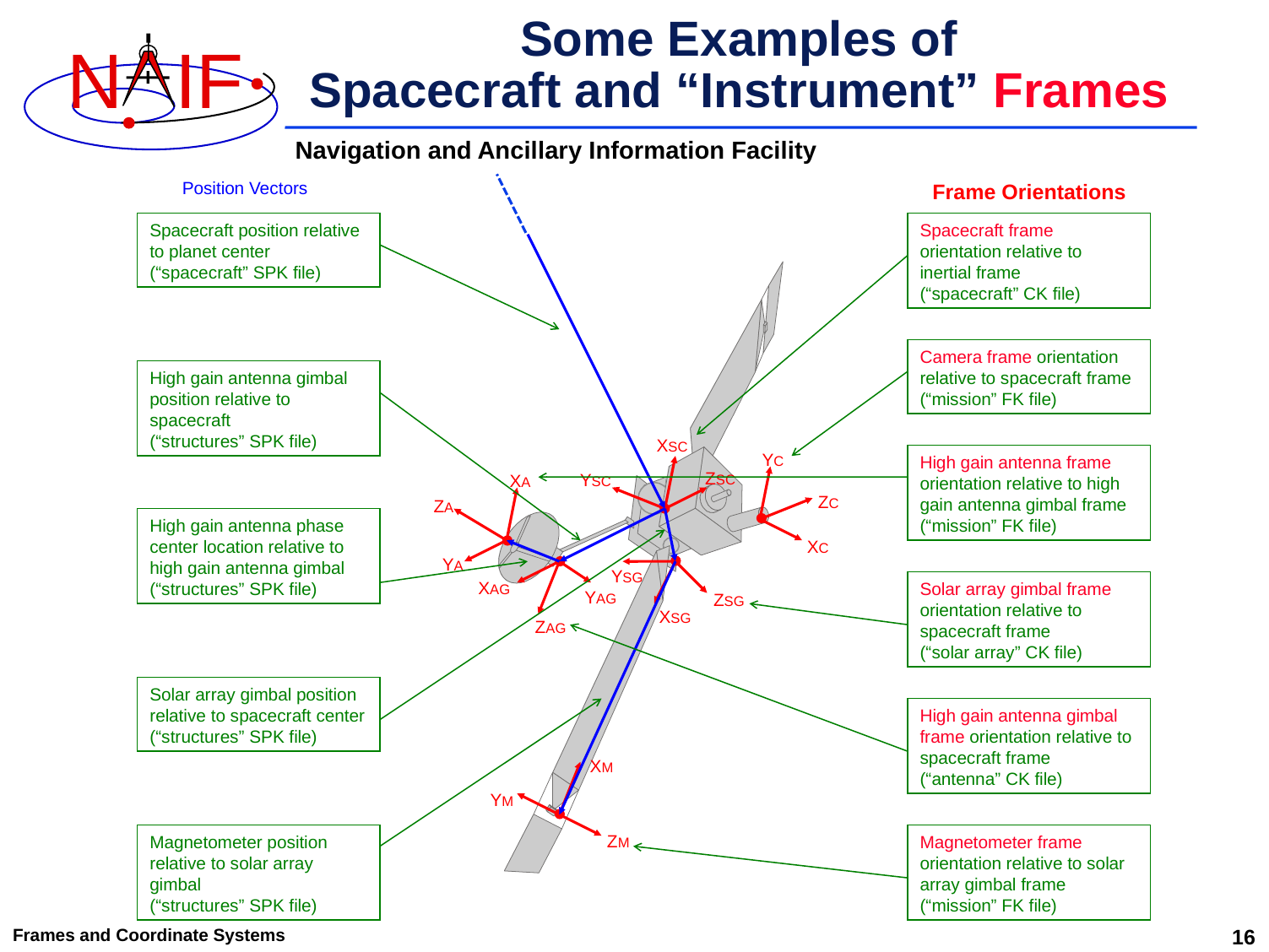

# Some Examples of Spacecraft and “Instrument” Frames
Position Vectors
Frame Orientations

Spacecraft position relative to planet center
(“spacecraft” SPK file)
Spacecraft frame orientation relative to inertial frame
(“spacecraft” CK file)
Camera frame orientation relative to spacecraft frame
(“mission” FK file)
High gain antenna gimbal position relative to spacecraft
(“structures” SPK file)
High gain antenna frame orientation relative to high gain antenna gimbal frame
(“mission” FK file)
High gain antenna phase center location relative to high gain antenna gimbal
(“structures” SPK file)
Solar array gimbal frame orientation relative to spacecraft frame
(“solar array” CK file)
Solar array gimbal position relative to spacecraft center
(“structures” SPK file)
High gain antenna gimbal frame orientation relative to spacecraft frame
(“antenna” CK file)
Magnetometer position relative to solar array gimbal
(“structures” SPK file)
Magnetometer frame orientation relative to solar array gimbal frame
(“mission” FK file)

XSC
YC
ZSC
YSC
XA
ZC
ZA
XC
YA
YSG
XAG
YAG
ZSG
XSG
ZAG
XM
YM
ZM

Frames and Coordinate Systems
16